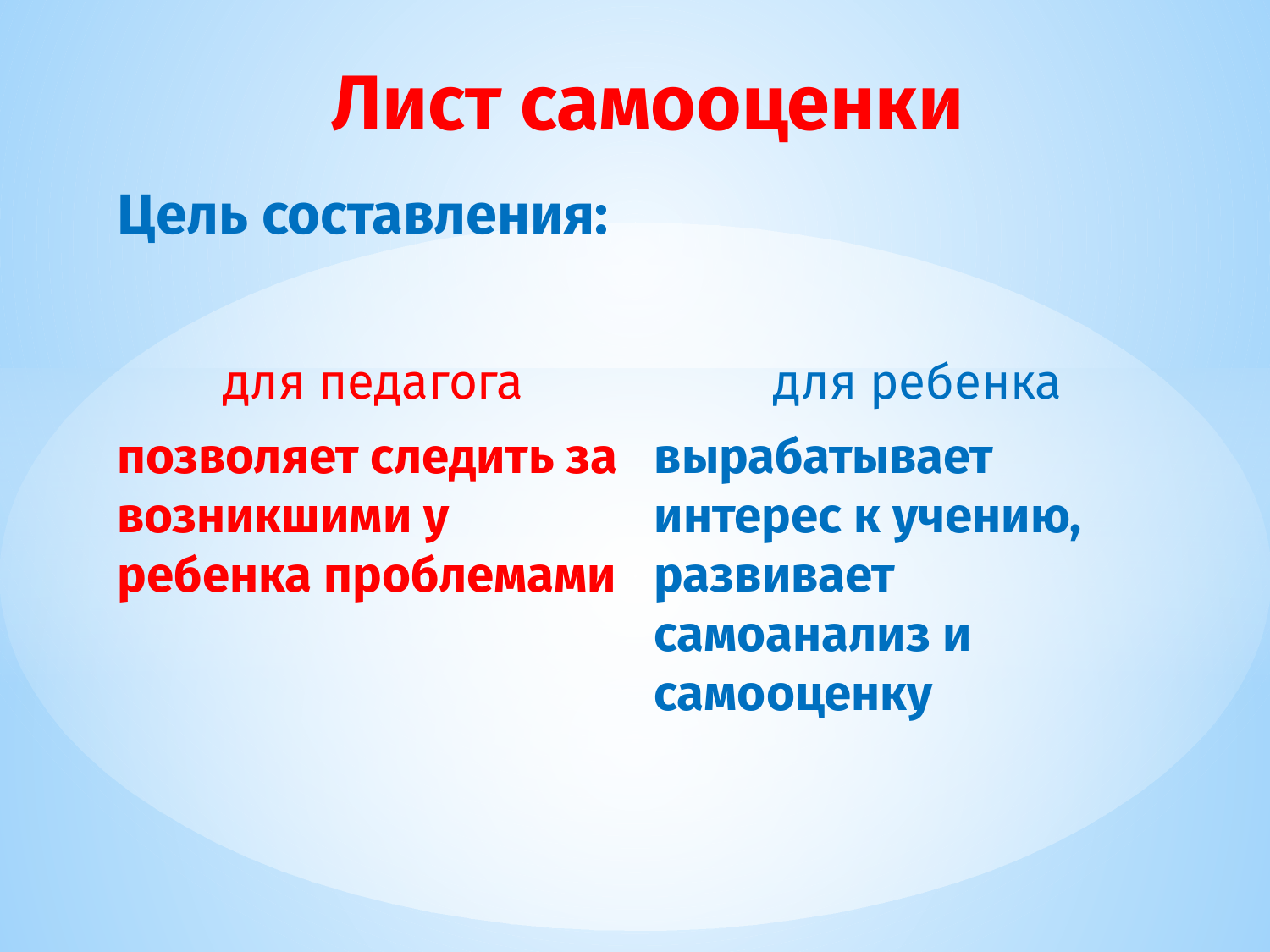

# Лист самооценки
Цель составления:
| для педагога | для ребенка |
| --- | --- |
| позволяет следить за возникшими у ребенка проблемами | вырабатывает интерес к учению, развивает самоанализ и самооценку |